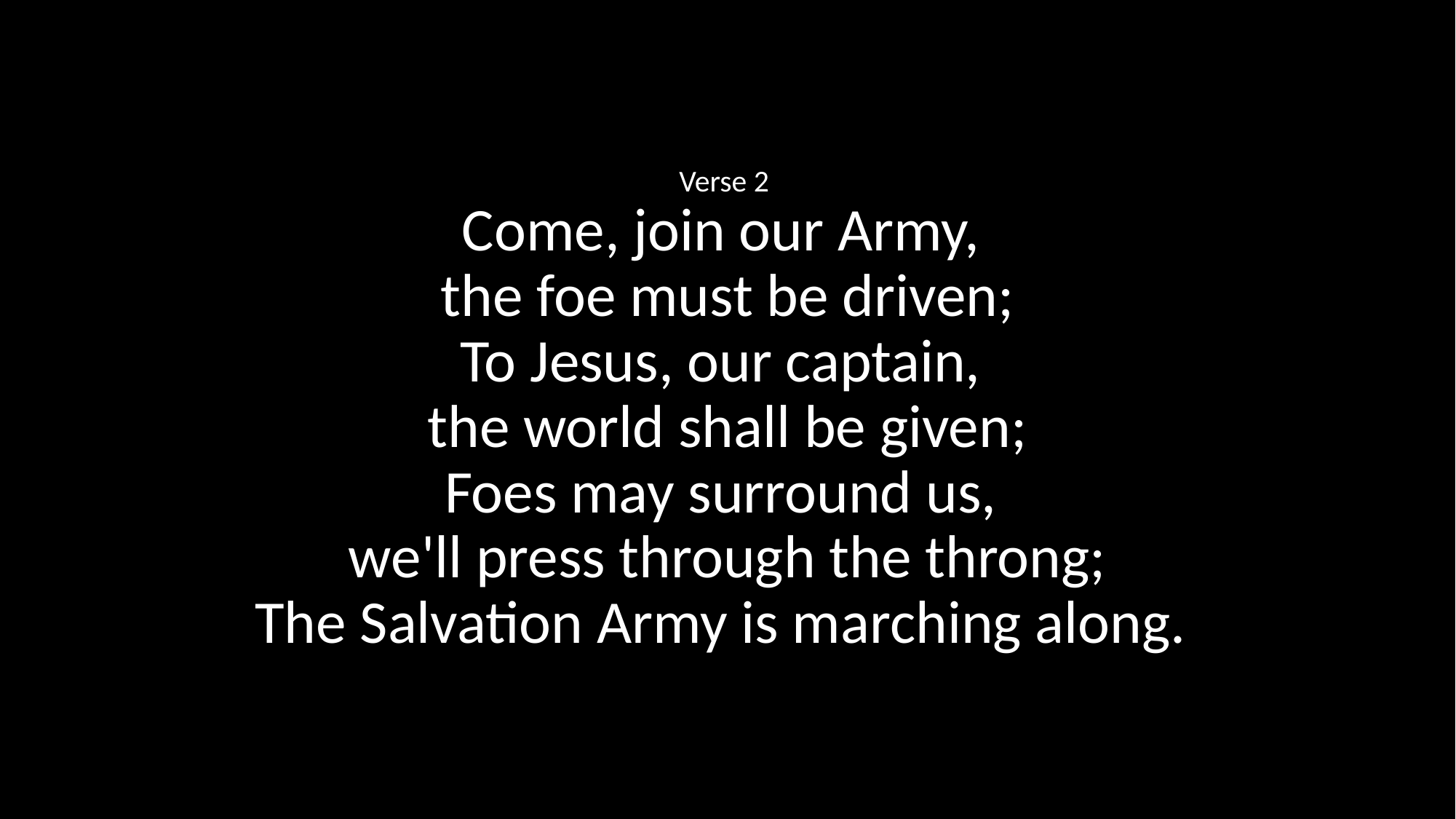

Verse 2
Come, join our Army,
the foe must be driven;
To Jesus, our captain,
the world shall be given;
Foes may surround us,
we'll press through the throng;
The Salvation Army is marching along.